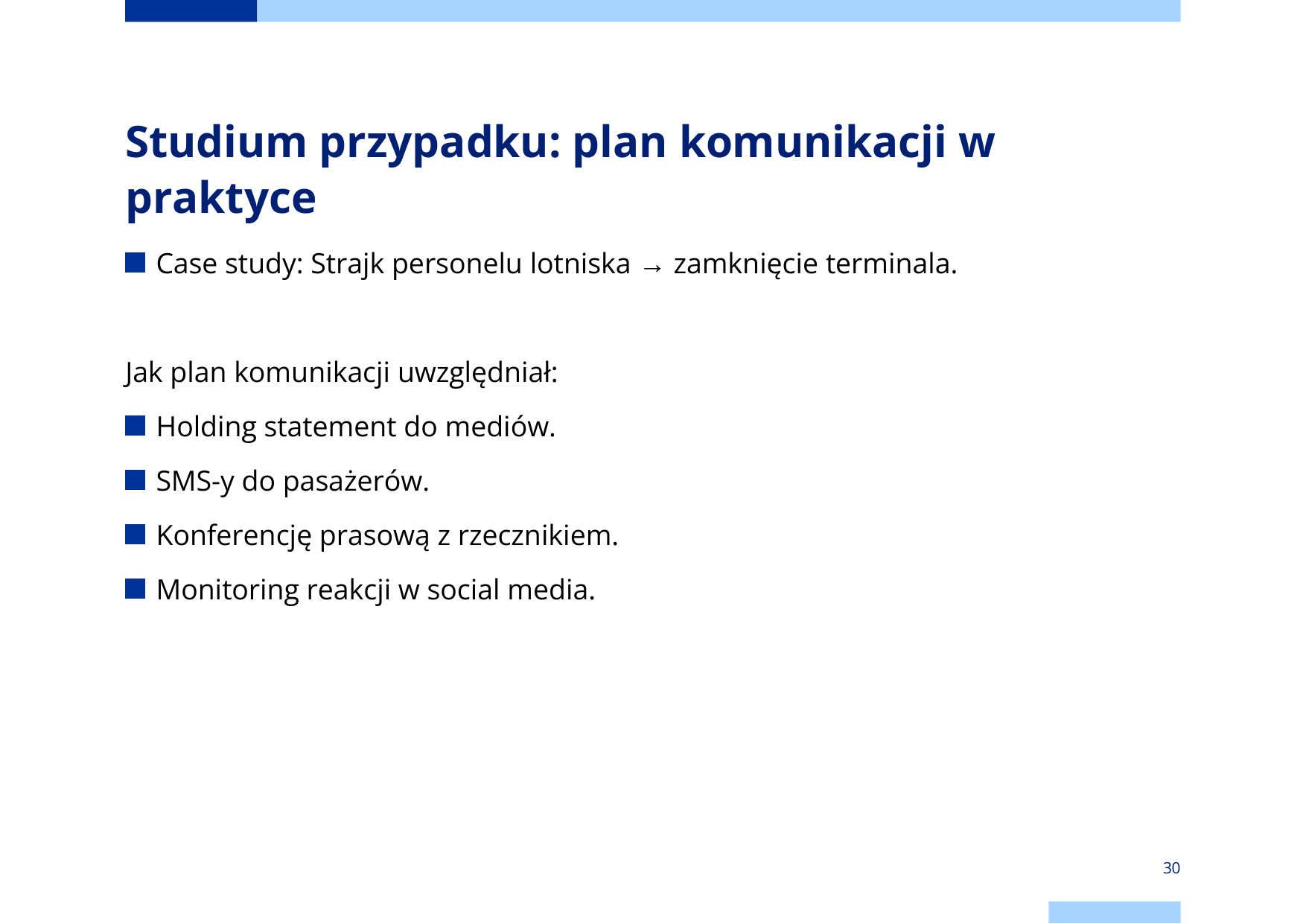

# Studium przypadku: plan komunikacji w praktyce
Case study: Strajk personelu lotniska → zamknięcie terminala.

Jak plan komunikacji uwzględniał:
Holding statement do mediów.
SMS-y do pasażerów.
Konferencję prasową z rzecznikiem.
Monitoring reakcji w social media.
30